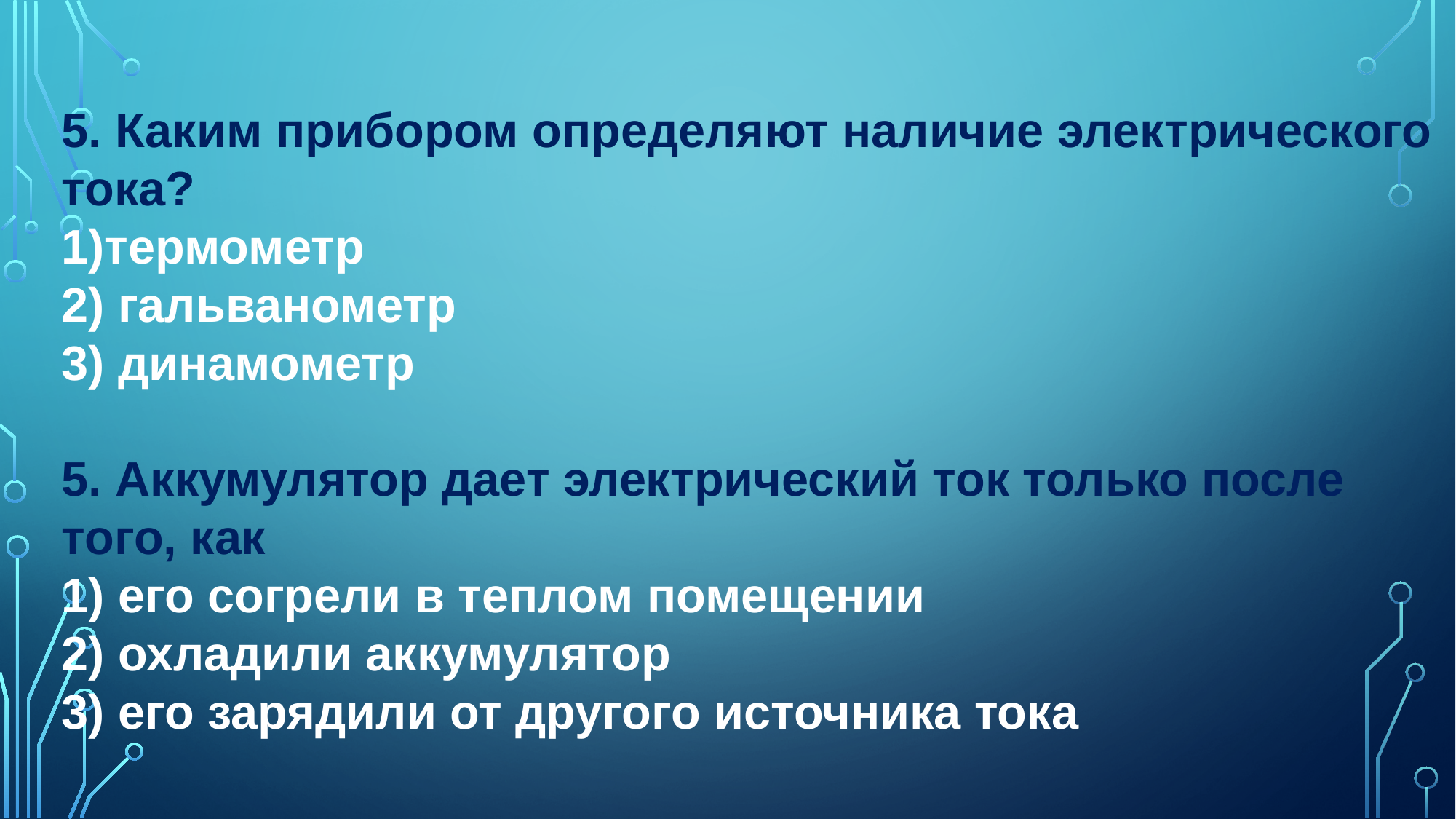

5. Каким прибором определяют наличие электрического тока?
1)термометр
2) гальванометр
3) динамометр

5. Аккумулятор дает электрический ток только после того, как
1) его согрели в теплом помещении
2) охладили аккумулятор
3) его зарядили от другого источника тока